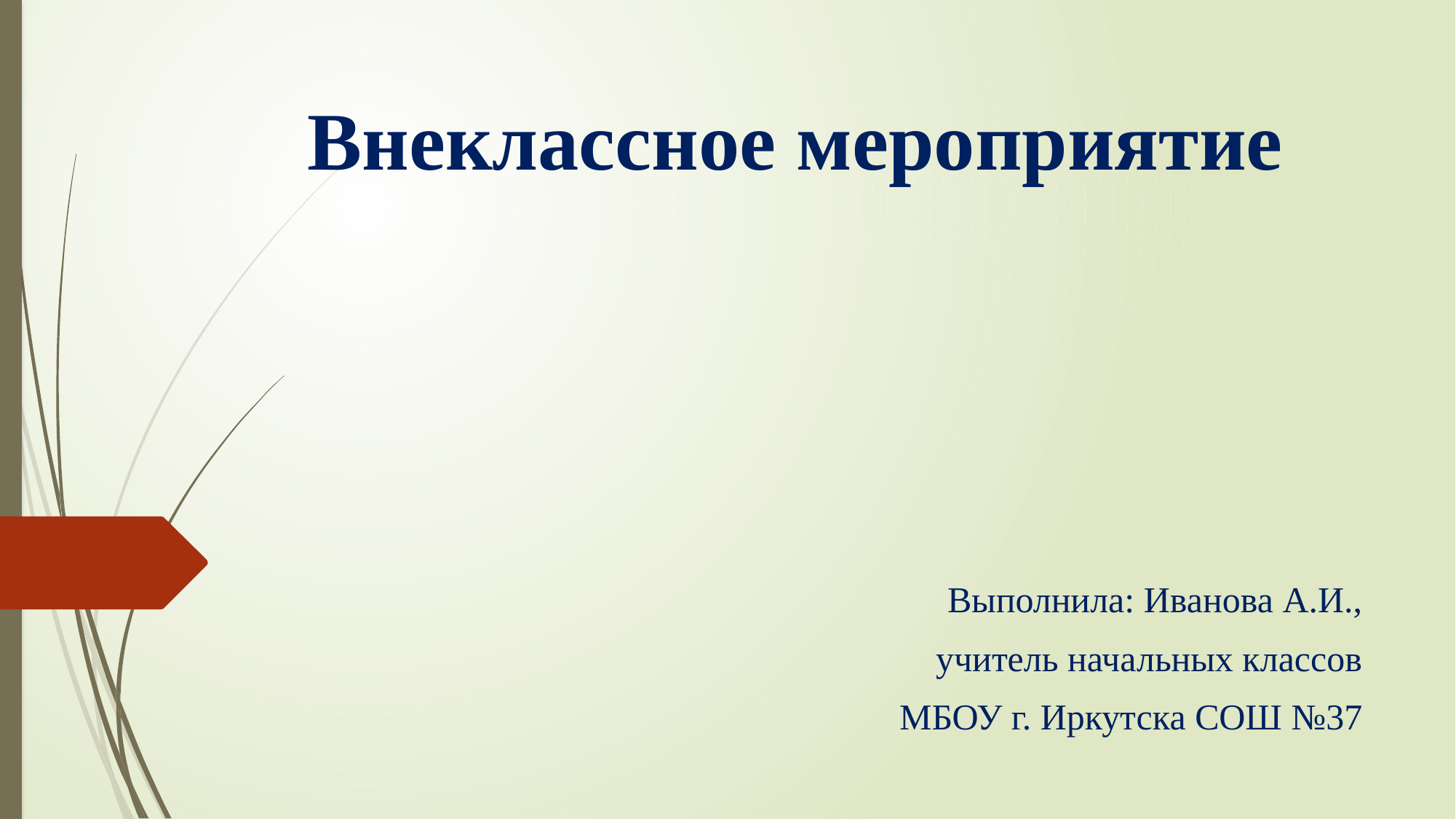

# Внеклассное мероприятие
Выполнила: Иванова А.И.,
учитель начальных классов
МБОУ г. Иркутска СОШ №37